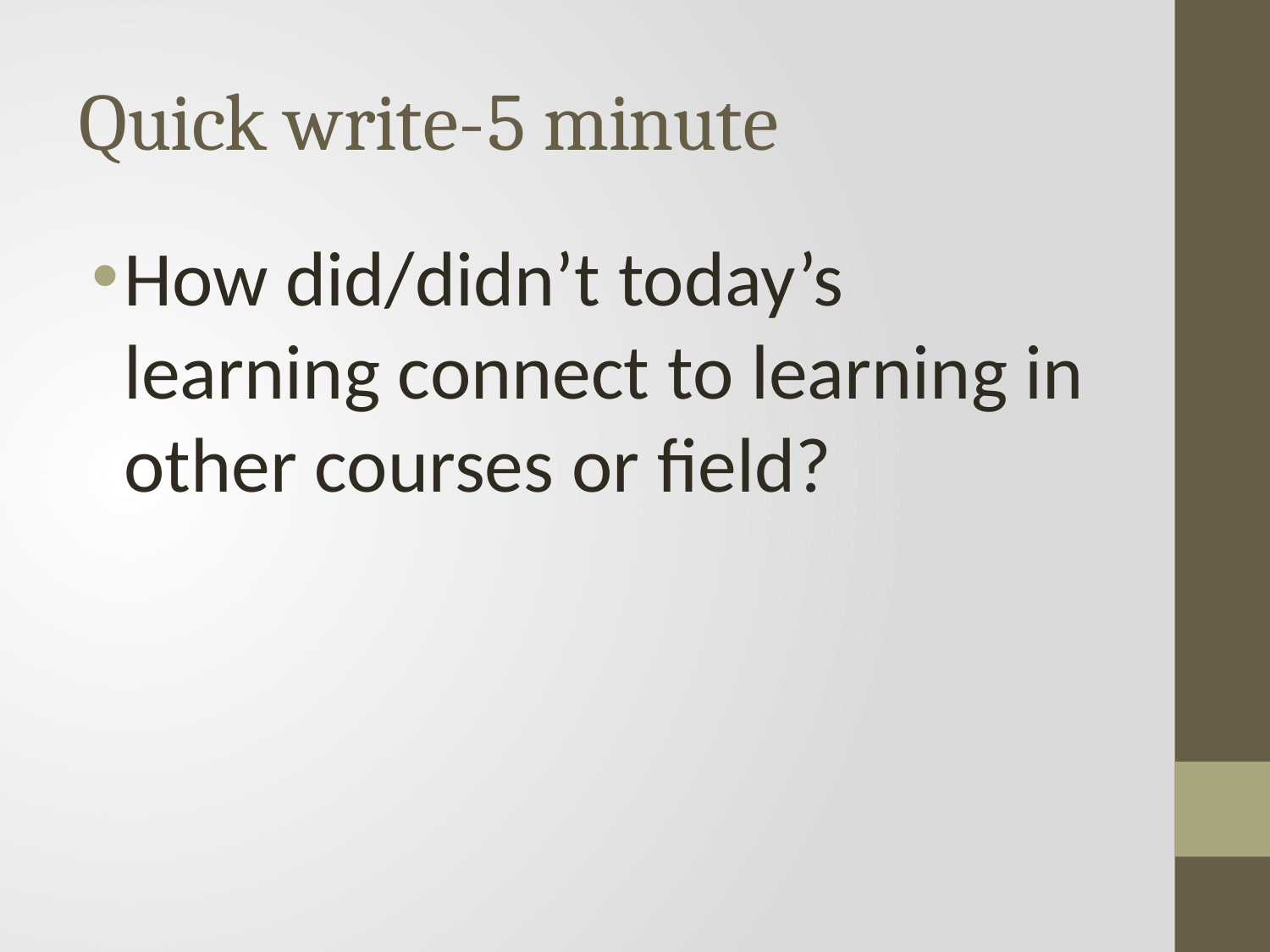

# Quick write-5 minute
How did/didn’t today’s learning connect to learning in other courses or field?